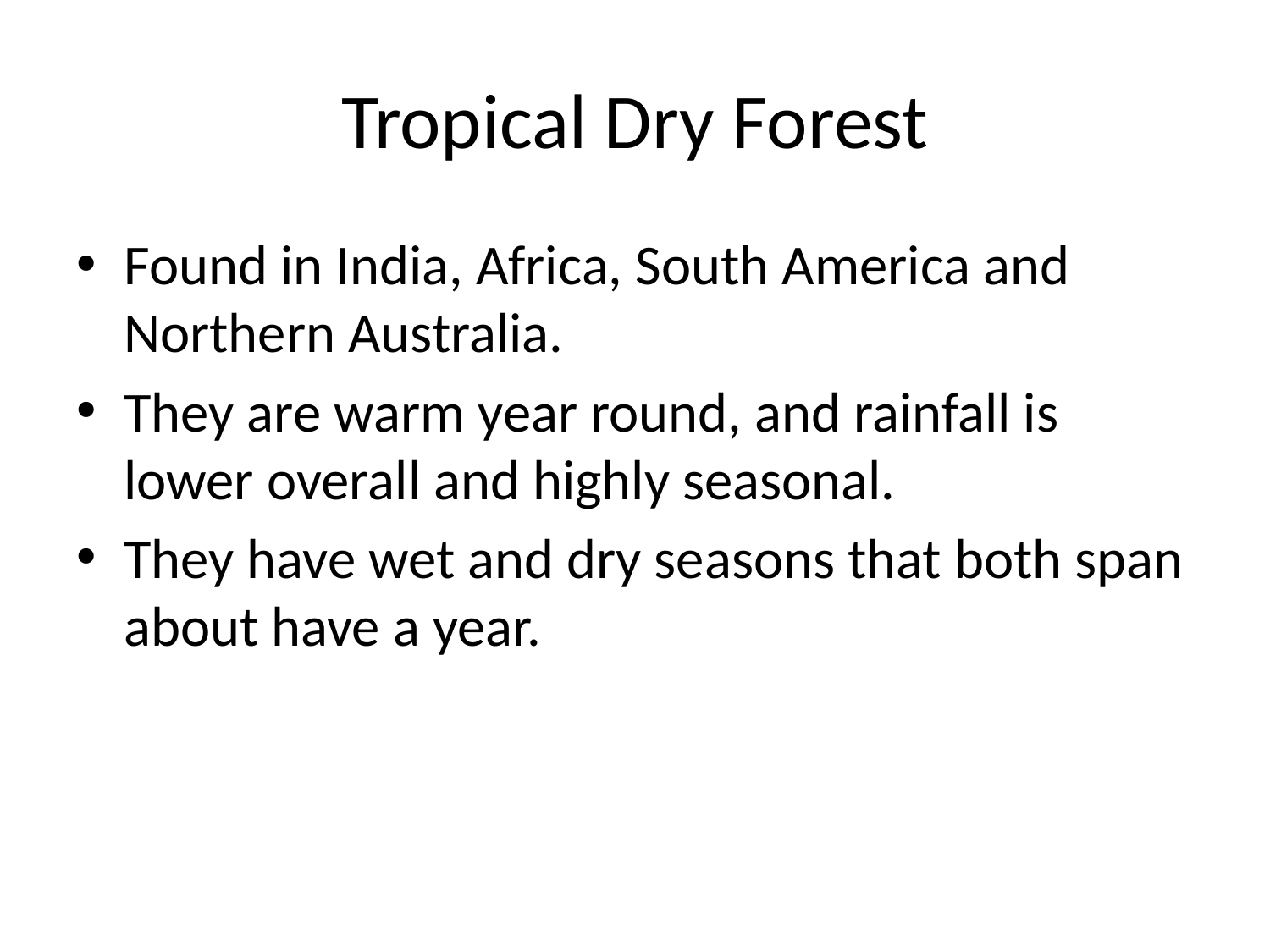

# Tropical Dry Forest
Found in India, Africa, South America and Northern Australia.
They are warm year round, and rainfall is lower overall and highly seasonal.
They have wet and dry seasons that both span about have a year.